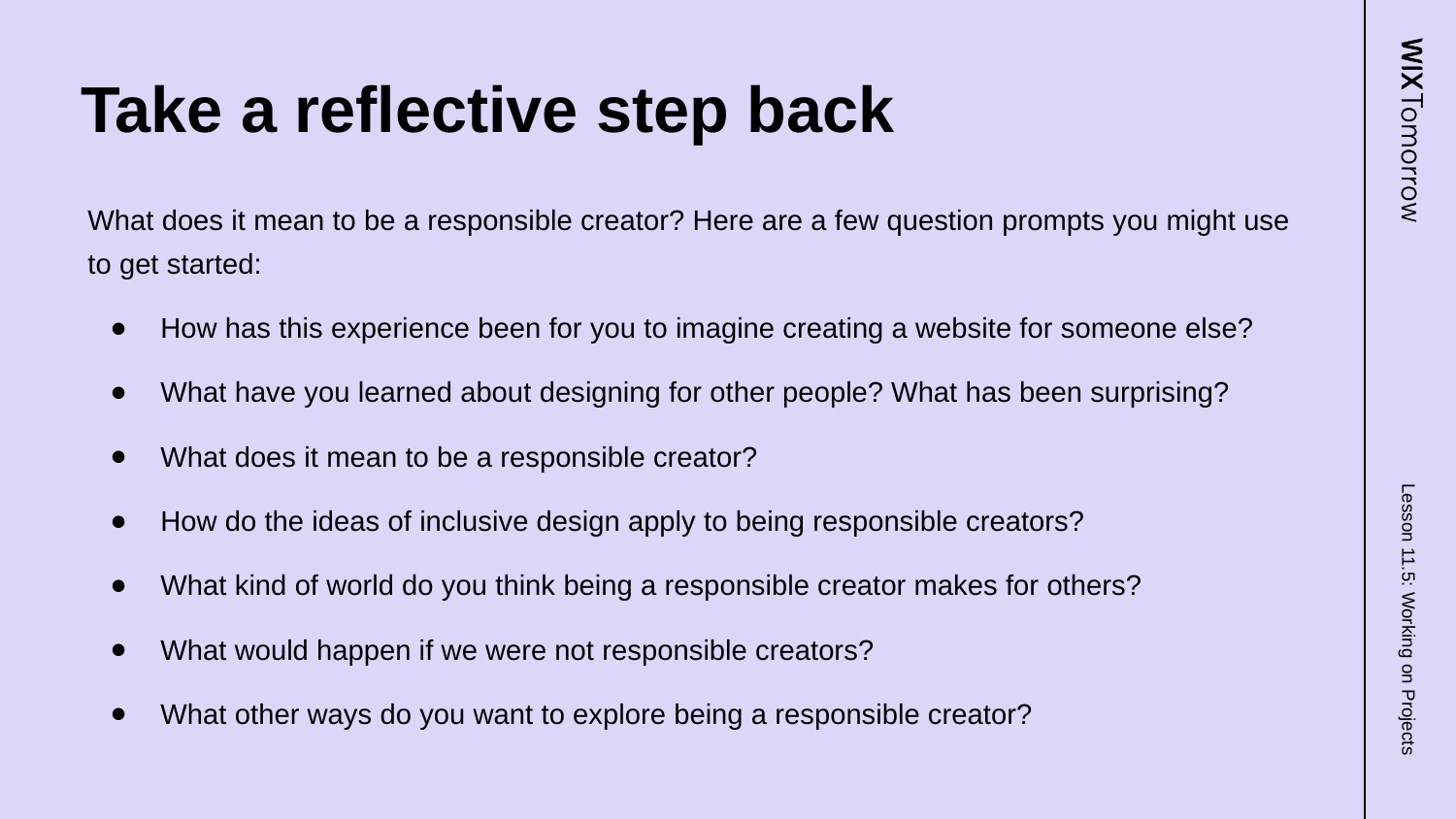

# Take a reflective step back
What does it mean to be a responsible creator? Here are a few question prompts you might use to get started:
How has this experience been for you to imagine creating a website for someone else?
What have you learned about designing for other people? What has been surprising?
What does it mean to be a responsible creator?
How do the ideas of inclusive design apply to being responsible creators?
What kind of world do you think being a responsible creator makes for others?
What would happen if we were not responsible creators?
What other ways do you want to explore being a responsible creator?